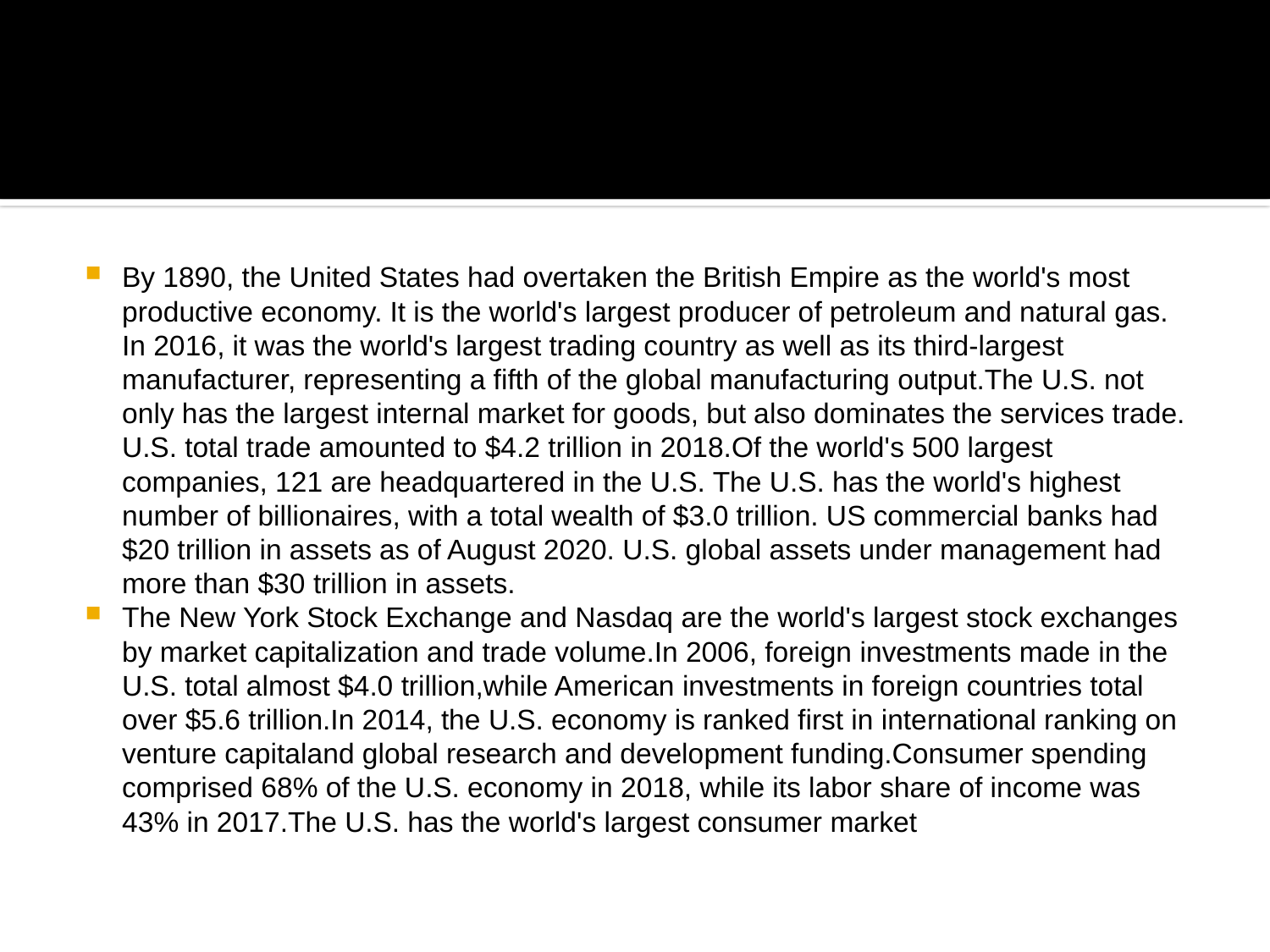

#
By 1890, the United States had overtaken the British Empire as the world's most productive economy. It is the world's largest producer of petroleum and natural gas. In 2016, it was the world's largest trading country as well as its third-largest manufacturer, representing a fifth of the global manufacturing output.The U.S. not only has the largest internal market for goods, but also dominates the services trade. U.S. total trade amounted to $4.2 trillion in 2018.Of the world's 500 largest companies, 121 are headquartered in the U.S. The U.S. has the world's highest number of billionaires, with a total wealth of $3.0 trillion. US commercial banks had $20 trillion in assets as of August 2020. U.S. global assets under management had more than $30 trillion in assets.
The New York Stock Exchange and Nasdaq are the world's largest stock exchanges by market capitalization and trade volume.In 2006, foreign investments made in the U.S. total almost $4.0 trillion,while American investments in foreign countries total over $5.6 trillion.In 2014, the U.S. economy is ranked first in international ranking on venture capitaland global research and development funding.Consumer spending comprised 68% of the U.S. economy in 2018, while its labor share of income was 43% in 2017.The U.S. has the world's largest consumer market